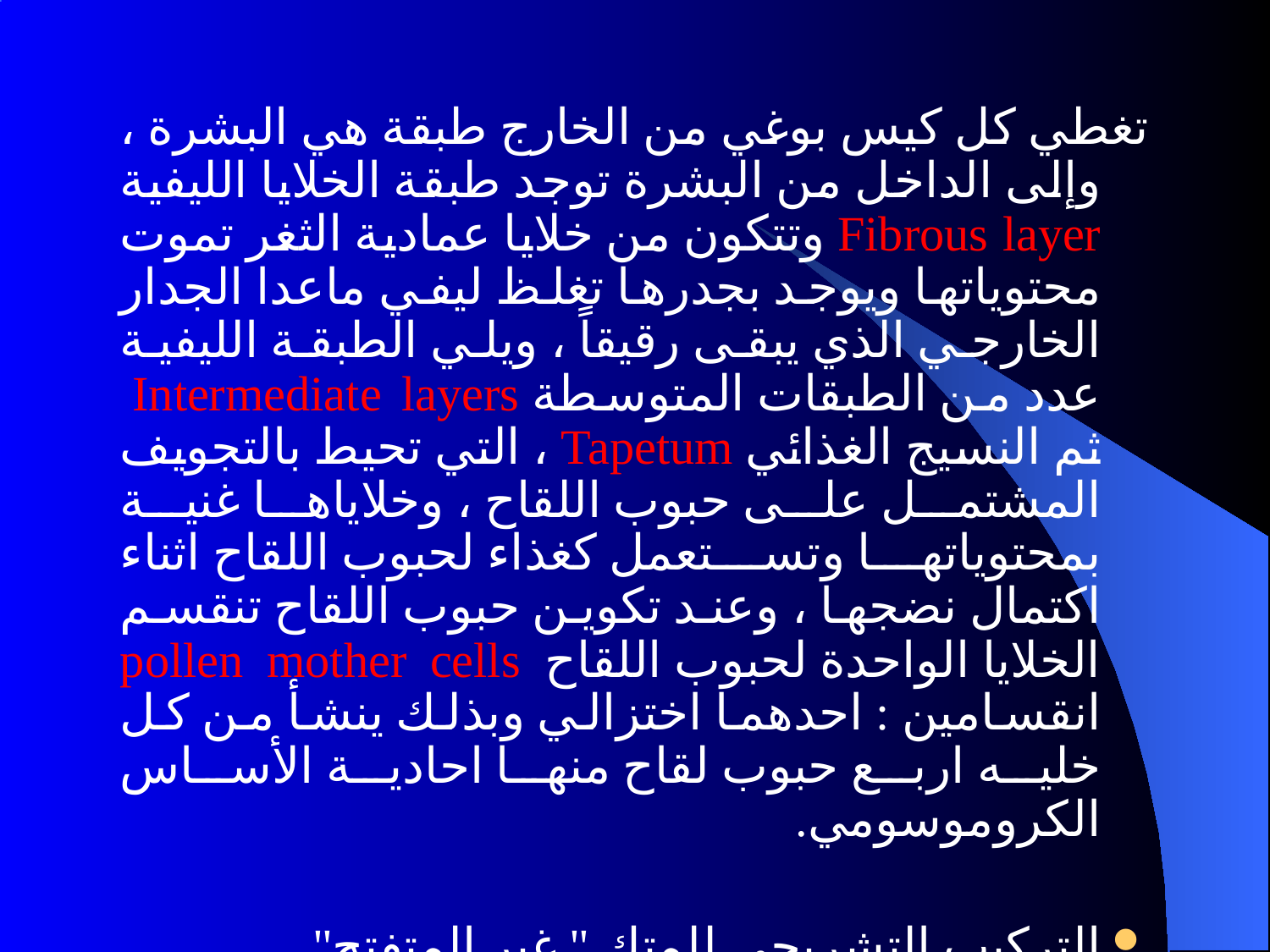

تغطي كل كيس بوغي من الخارج طبقة هي البشرة ، وإلى الداخل من البشرة توجد طبقة الخلايا الليفية Fibrous layer وتتكون من خلايا عمادية الثغر تموت محتوياتها ويوجد بجدرها تغلظ ليفي ماعدا الجدار الخارجي الذي يبقى رقيقاً ، ويلي الطبقة الليفية عدد من الطبقات المتوسطة Intermediate layers  ثم النسيج الغذائي Tapetum ، التي تحيط بالتجويف المشتمل على حبوب اللقاح ، وخلاياها غنية بمحتوياتها وتستعمل كغذاء لحبوب اللقاح اثناء اكتمال نضجها ، وعند تكوين حبوب اللقاح تنقسم الخلايا الواحدة لحبوب اللقاح  pollen mother cells انقسامين : احدهما اختزالي وبذلك ينشأ من كل خليه اربع حبوب لقاح منها احادية الأساس الكروموسومي.

التركيب التشريحى للمتك " غير المتفتح"
التركيب التشريحي اللمتك " المتفتح"